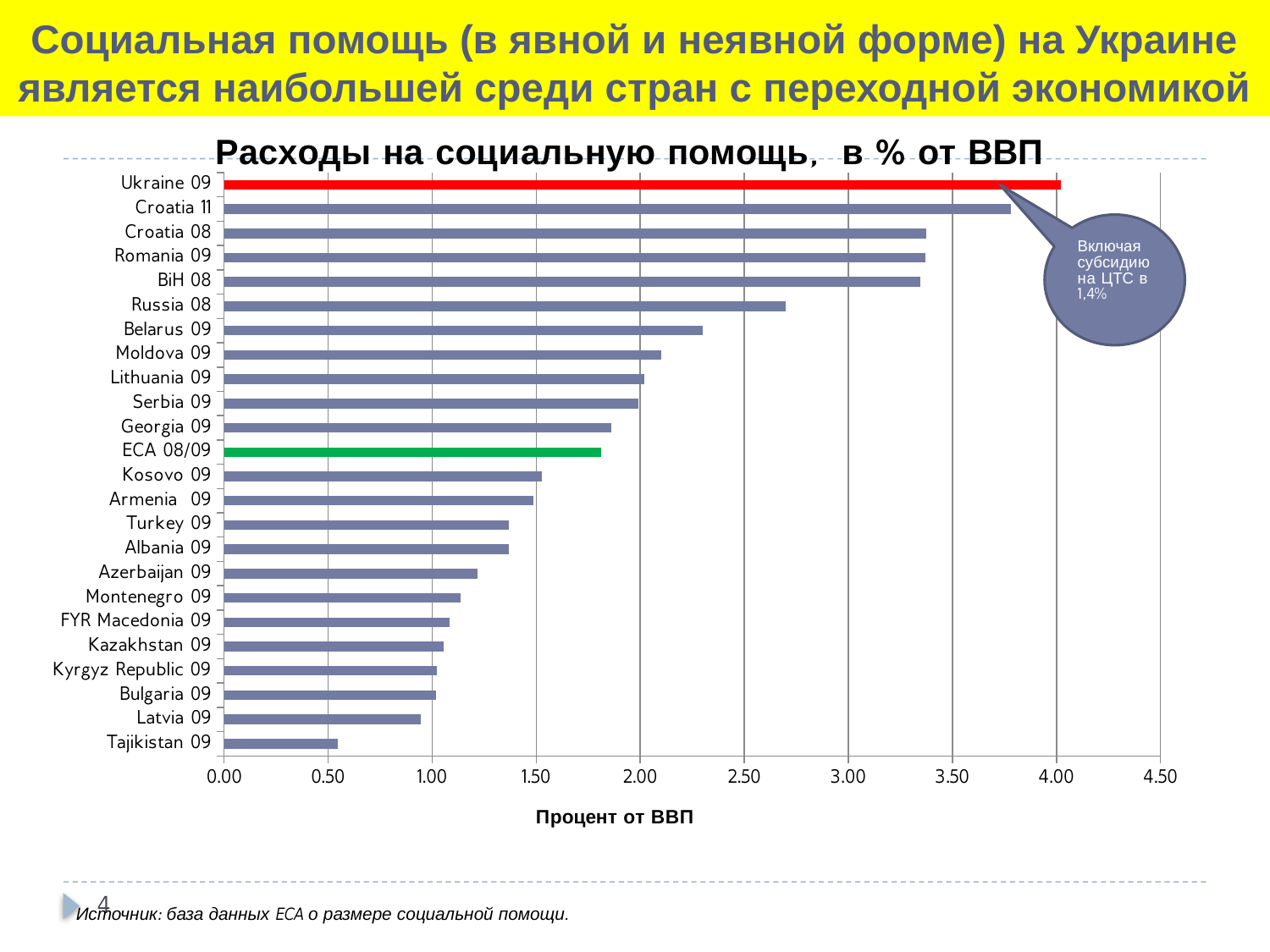

# Социальная помощь (в явной и неявной форме) на Украине является наибольшей среди стран с переходной экономикой

[unsupported chart]

4
Источник: база данных ECA о размере социальной помощи.